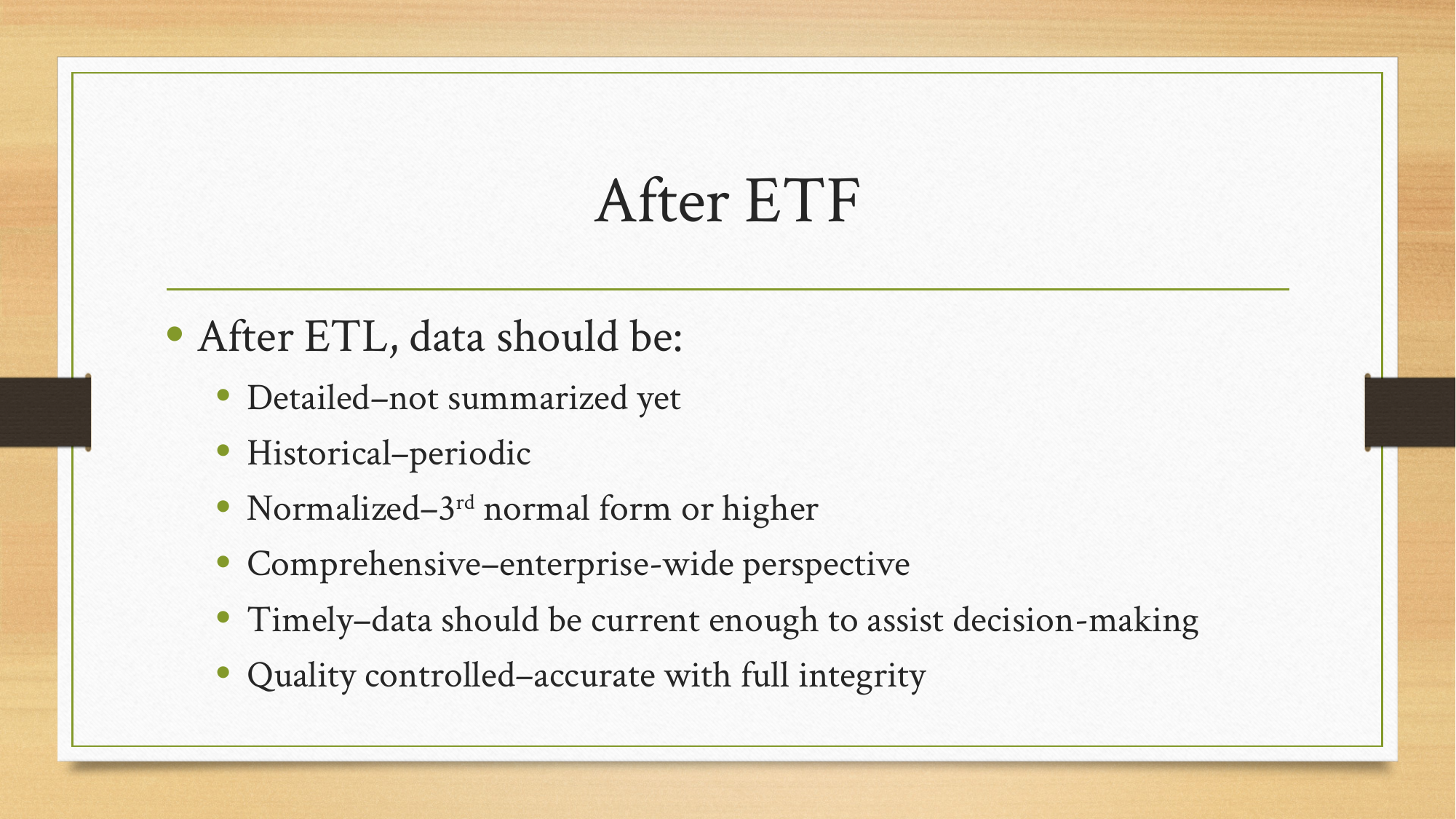

# After ETF
After ETL, data should be:
Detailed–not summarized yet
Historical–periodic
Normalized–3rd normal form or higher
Comprehensive–enterprise-wide perspective
Timely–data should be current enough to assist decision-making
Quality controlled–accurate with full integrity